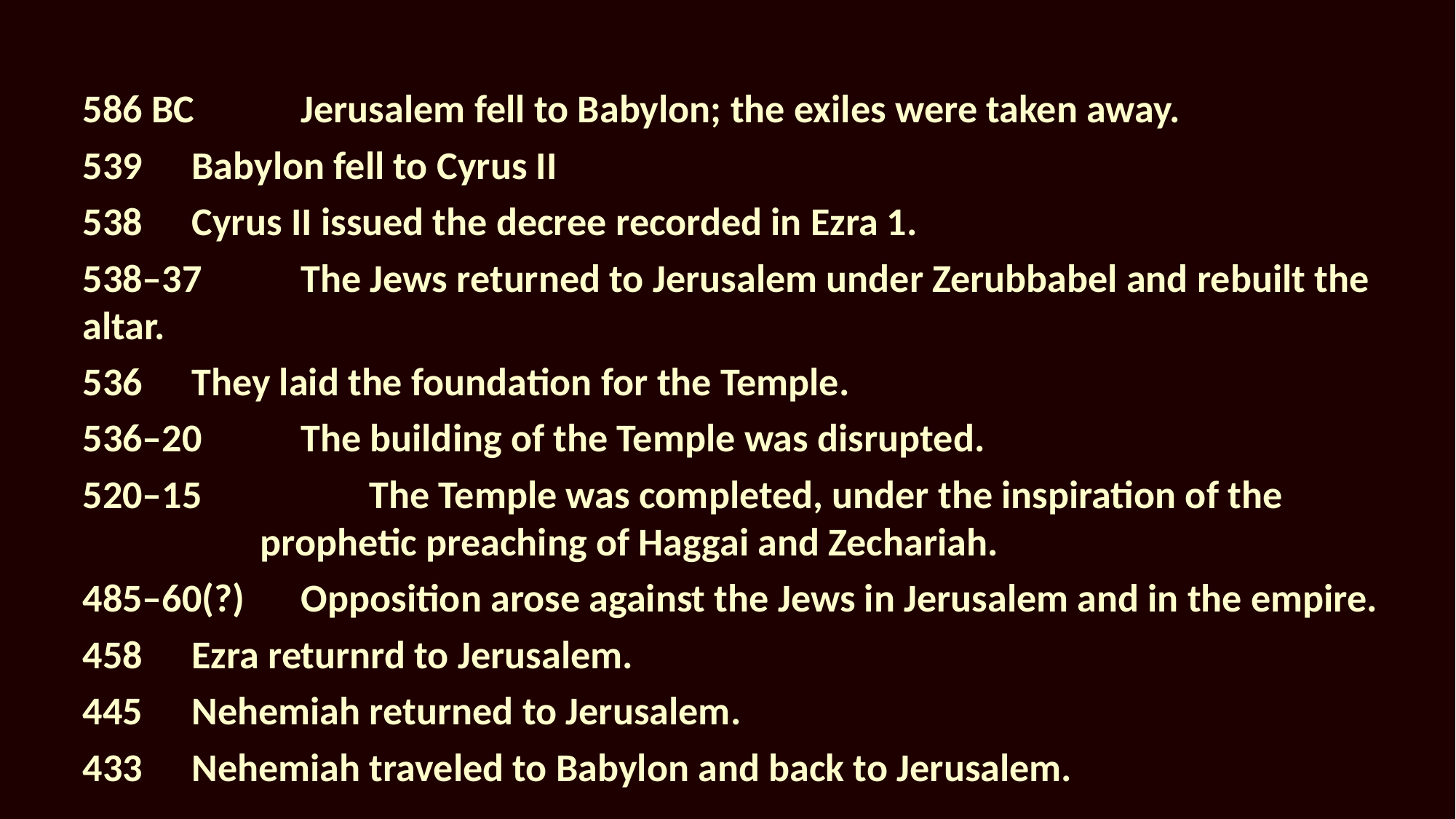

586 BC	Jerusalem fell to Babylon; the exiles were taken away.
539	Babylon fell to Cyrus II
538	Cyrus II issued the decree recorded in Ezra 1.
538–37	The Jews returned to Jerusalem under Zerubbabel and rebuilt the altar.
536	They laid the foundation for the Temple.
536–20	The building of the Temple was disrupted.
520–15		The Temple was completed, under the inspiration of the prophetic preaching of Haggai and Zechariah.
485–60(?)	Opposition arose against the Jews in Jerusalem and in the empire.
458	Ezra returnrd to Jerusalem.
445	Nehemiah returned to Jerusalem.
433	Nehemiah traveled to Babylon and back to Jerusalem.